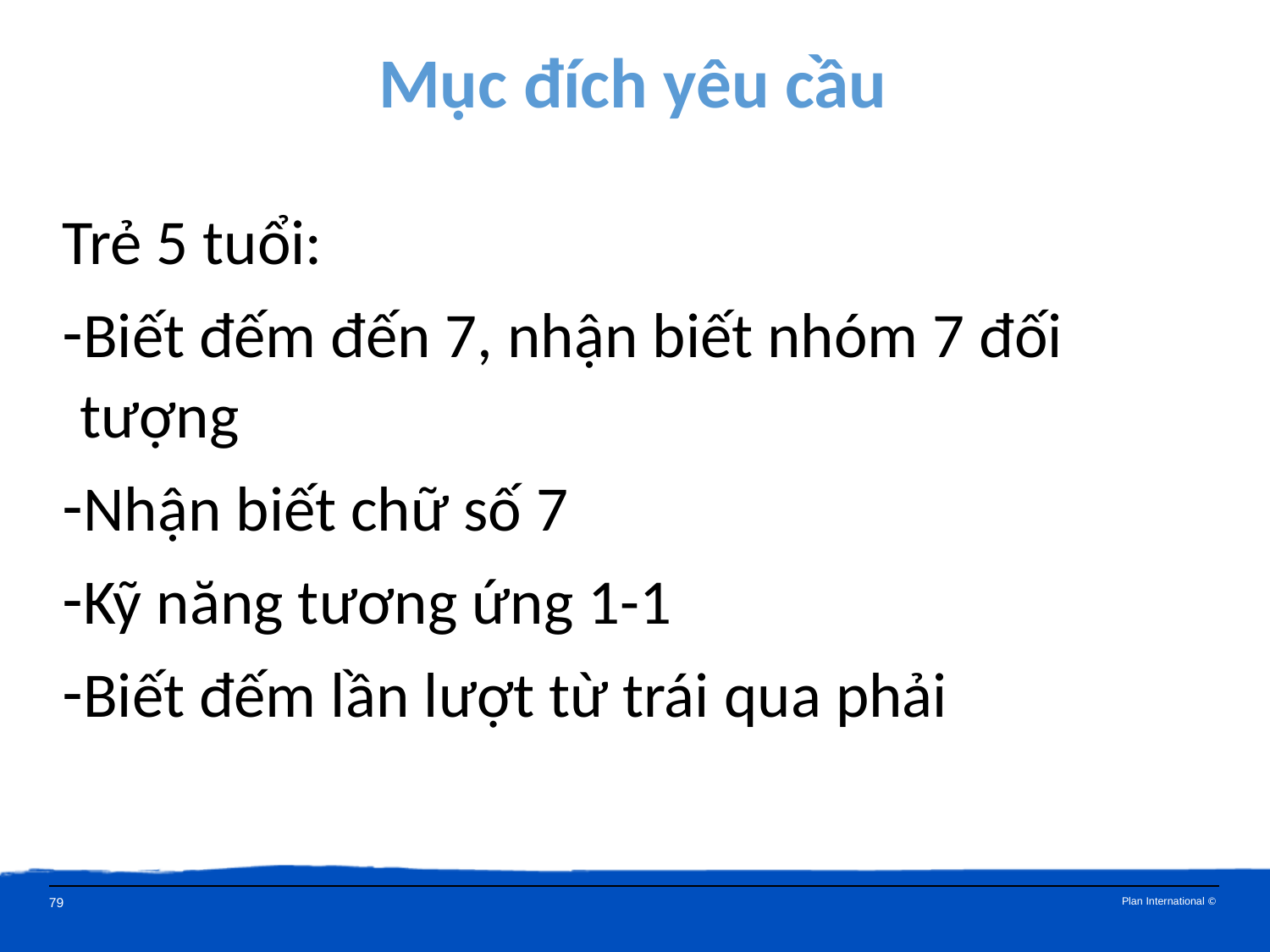

Mục đích yêu cầu
Trẻ 5 tuổi:
Biết đếm đến 7, nhận biết nhóm 7 đối tượng
Nhận biết chữ số 7
Kỹ năng tương ứng 1-1
Biết đếm lần lượt từ trái qua phải

79